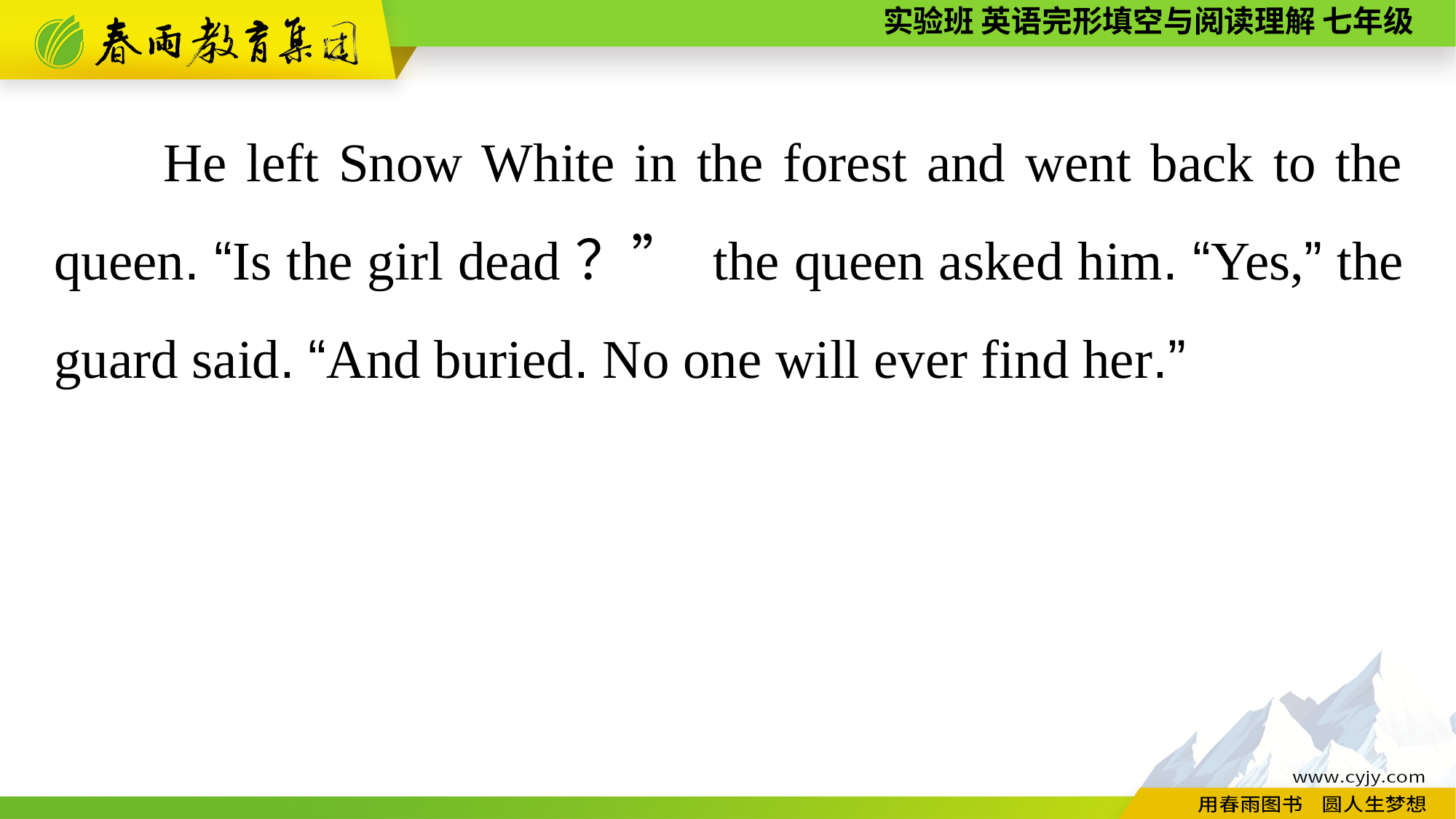

He left Snow White in the forest and went back to the queen. “Is the girl dead？” the queen asked him. “Yes,” the guard said. “And buried. No one will ever find her.”